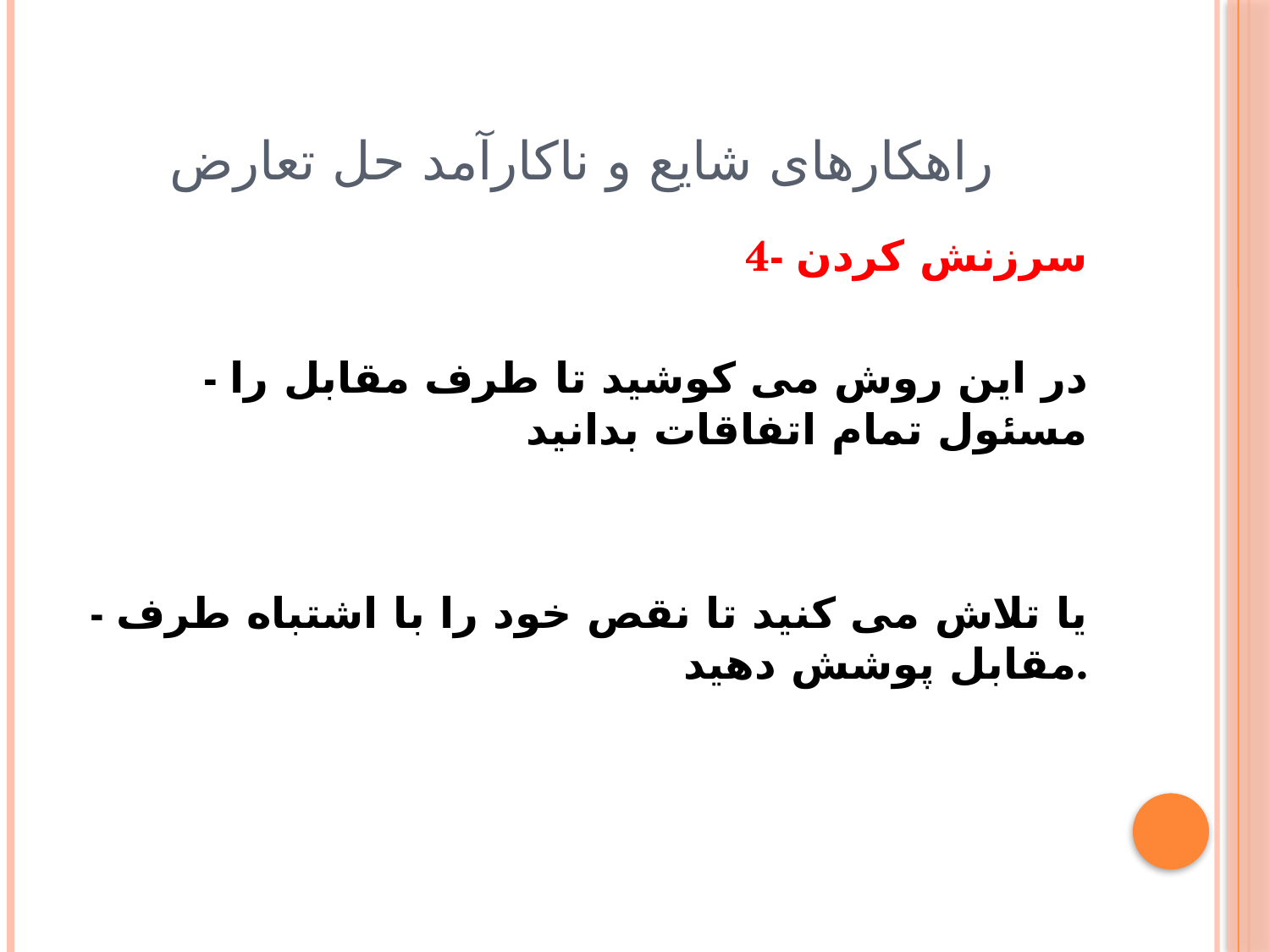

# راهکارهای شایع و ناکارآمد حل تعارض
4- سرزنش کردن

- در این روش می کوشید تا طرف مقابل را مسئول تمام اتفاقات بدانید

- یا تلاش می کنید تا نقص خود را با اشتباه طرف مقابل پوشش دهید.